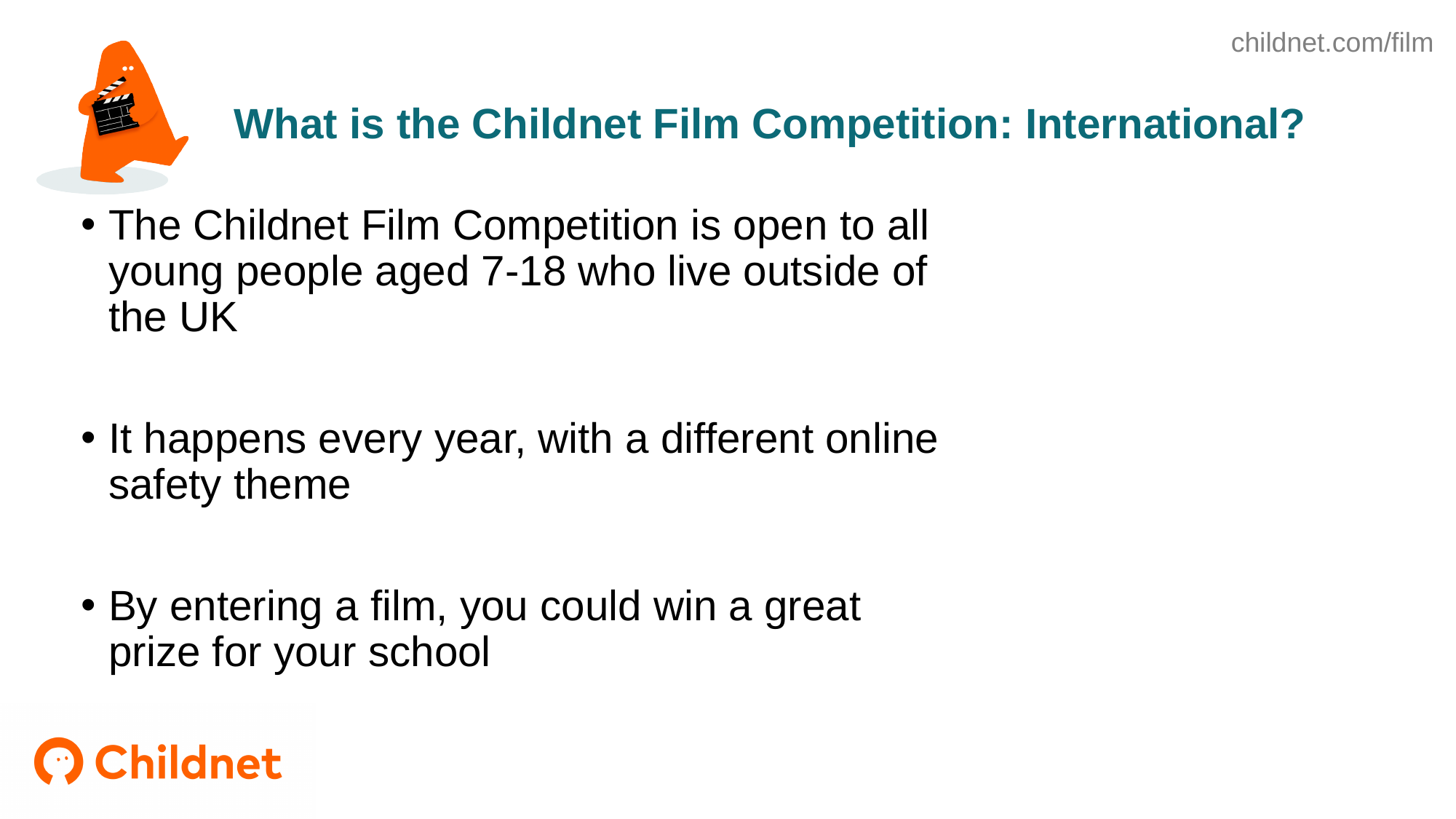

# What is the Childnet Film Competition: International?
The Childnet Film Competition is open to all young people aged 7-18 who live outside of the UK

It happens every year, with a different online safety theme

By entering a film, you could win a great prize for your school